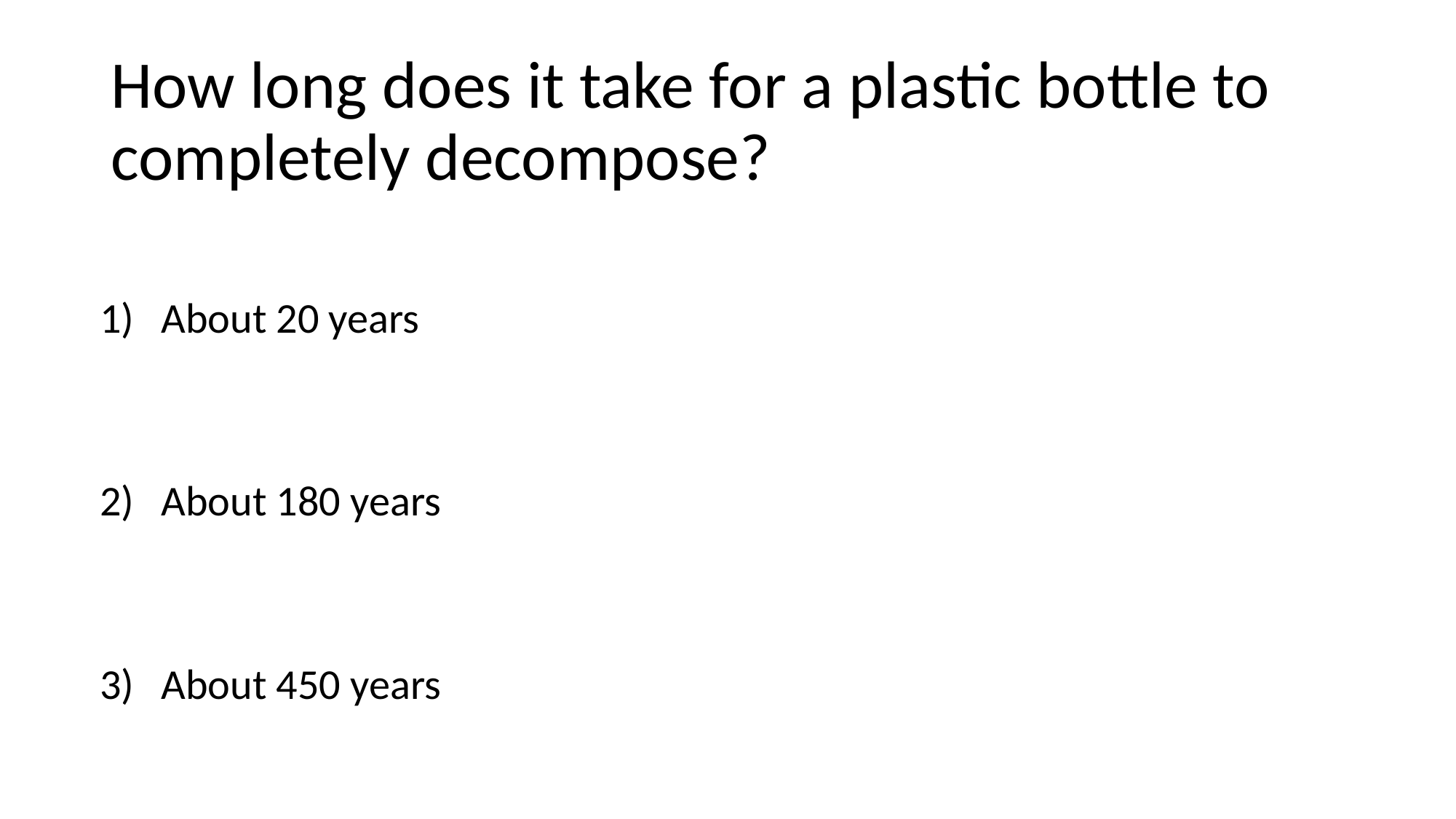

# How long does it take for a plastic bottle to completely decompose?
About 20 years

About 180 years

About 450 years